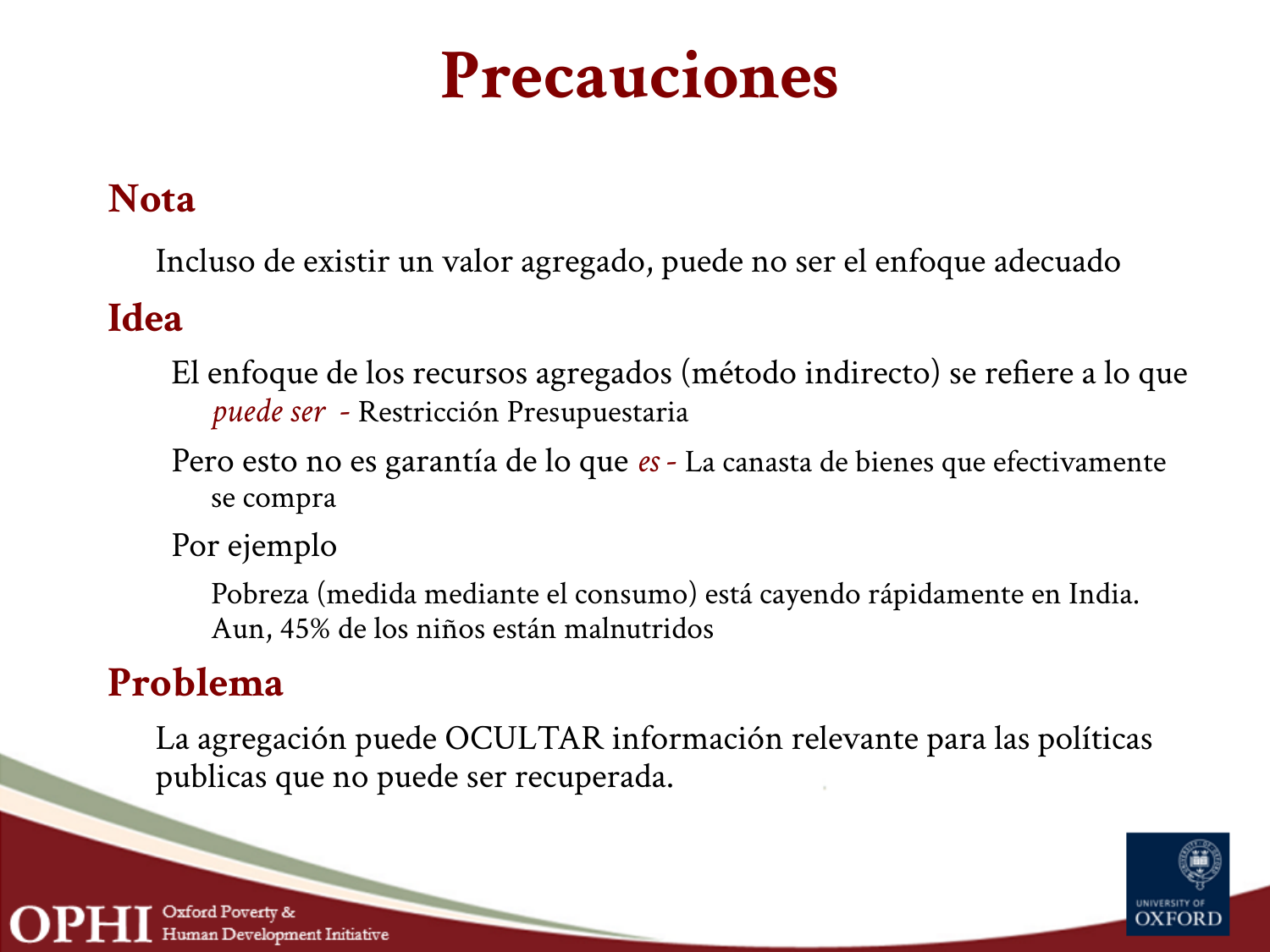

# Precauciones
Nota
	Incluso de existir un valor agregado, puede no ser el enfoque adecuado
Idea
El enfoque de los recursos agregados (método indirecto) se refiere a lo que puede ser  - Restricción Presupuestaria
Pero esto no es garantía de lo que es - La canasta de bienes que efectivamente se compra
Por ejemplo
	Pobreza (medida mediante el consumo) está cayendo rápidamente en India. Aun, 45% de los niños están malnutridos
Problema
	La agregación puede OCULTAR información relevante para las políticas publicas que no puede ser recuperada.